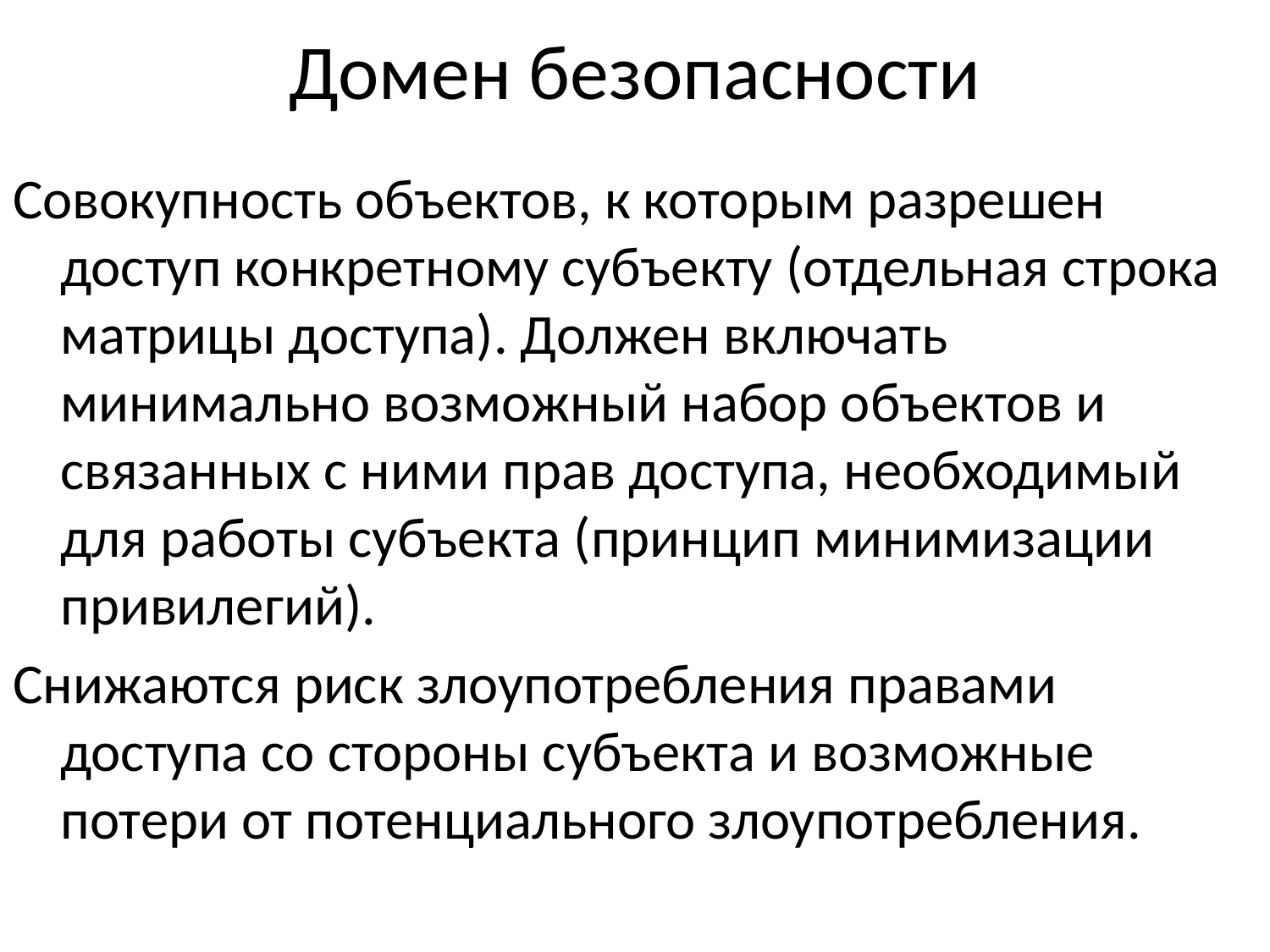

# Домен безопасности
Совокупность объектов, к которым разрешен доступ конкретному субъекту (отдельная строка матрицы доступа). Должен включать минимально возможный набор объектов и связанных с ними прав доступа, необходимый для работы субъекта (принцип минимизации привилегий).
Снижаются риск злоупотребления правами доступа со стороны субъекта и возможные потери от потенциального злоупотребления.